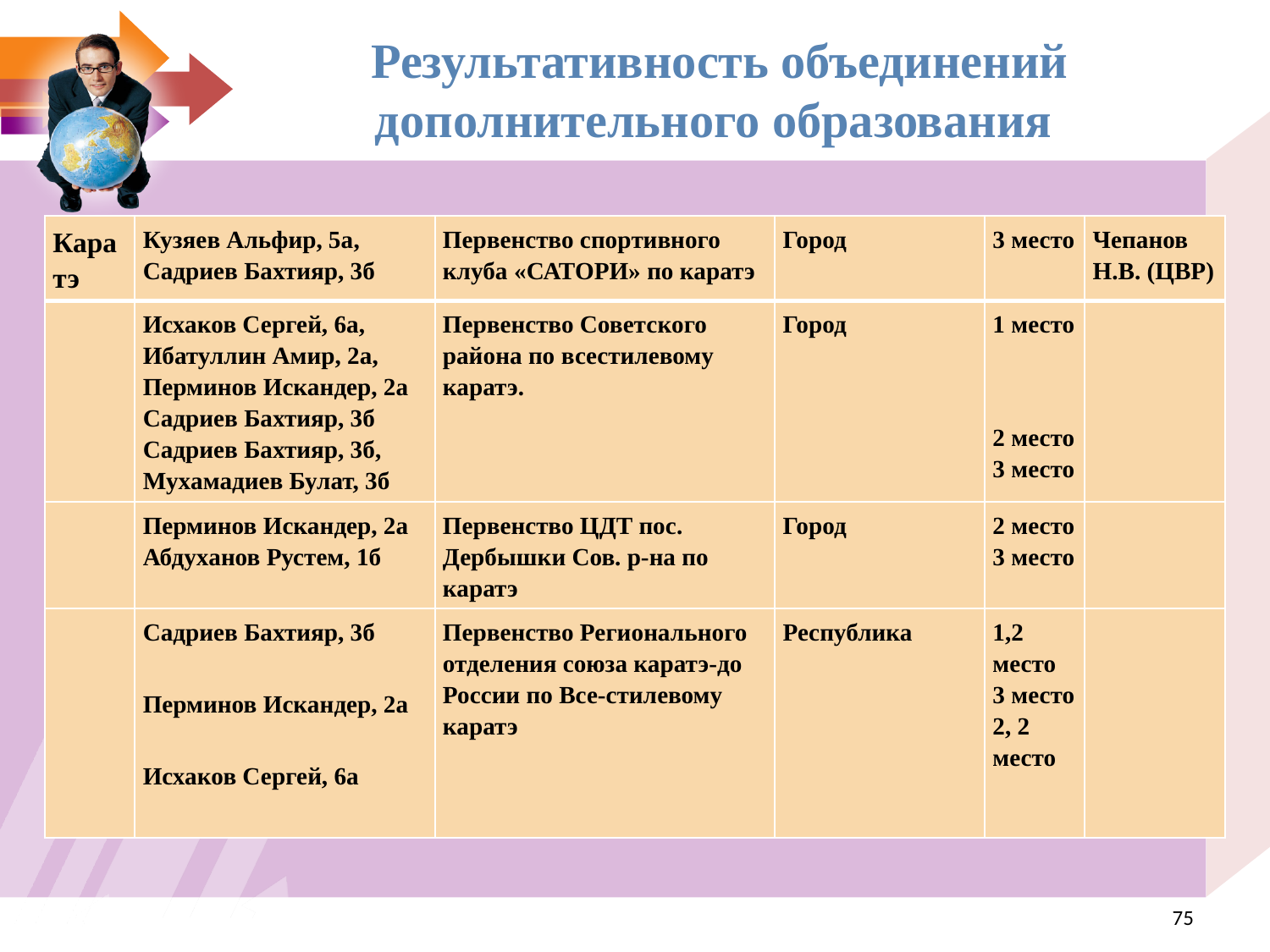

Результативность объединений дополнительного образования
| Каратэ | Кузяев Альфир, 5а, Садриев Бахтияр, 3б | Первенство спортивного клуба «САТОРИ» по каратэ | Город | 3 место | Чепанов Н.В. (ЦВР) |
| --- | --- | --- | --- | --- | --- |
|  | Исхаков Сергей, 6а, Ибатуллин Амир, 2а, Перминов Искандер, 2а Садриев Бахтияр, 3б Садриев Бахтияр, 3б, Мухамадиев Булат, 3б | Первенство Советского района по всестилевому каратэ. | Город | 1 место 2 место 3 место |  |
|  | Перминов Искандер, 2а Абдуханов Рустем, 1б | Первенство ЦДТ пос. Дербышки Сов. р-на по каратэ | Город | 2 место 3 место |  |
|  | Садриев Бахтияр, 3б Перминов Искандер, 2а Исхаков Сергей, 6а | Первенство Регионального отделения союза каратэ-до России по Все-стилевому каратэ | Республика | 1,2 место 3 место 2, 2 место |  |
75